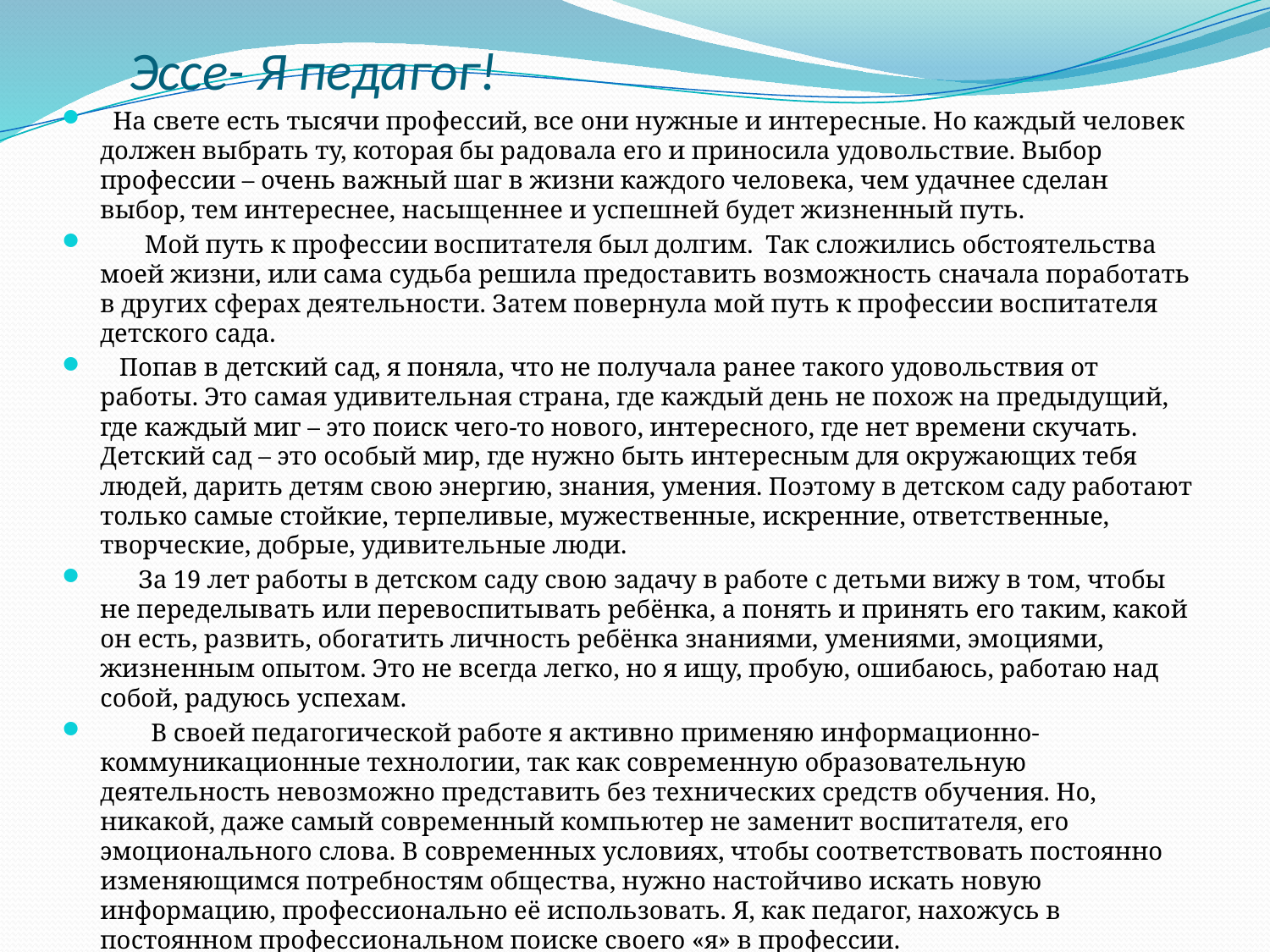

# Эссе- Я педагог!
  На свете есть тысячи профессий, все они нужные и интересные. Но каждый человек должен выбрать ту, которая бы радовала его и приносила удовольствие. Выбор профессии – очень важный шаг в жизни каждого человека, чем удачнее сделан выбор, тем интереснее, насыщеннее и успешней будет жизненный путь.
       Мой путь к профессии воспитателя был долгим.  Так сложились обстоятельства моей жизни, или сама судьба решила предоставить возможность сначала поработать в других сферах деятельности. Затем повернула мой путь к профессии воспитателя детского сада.
   Попав в детский сад, я поняла, что не получала ранее такого удовольствия от работы. Это самая удивительная страна, где каждый день не похож на предыдущий, где каждый миг – это поиск чего-то нового, интересного, где нет времени скучать. Детский сад – это особый мир, где нужно быть интересным для окружающих тебя людей, дарить детям свою энергию, знания, умения. Поэтому в детском саду работают только самые стойкие, терпеливые, мужественные, искренние, ответственные, творческие, добрые, удивительные люди.
      За 19 лет работы в детском саду свою задачу в работе с детьми вижу в том, чтобы не переделывать или перевоспитывать ребёнка, а понять и принять его таким, какой он есть, развить, обогатить личность ребёнка знаниями, умениями, эмоциями, жизненным опытом. Это не всегда легко, но я ищу, пробую, ошибаюсь, работаю над собой, радуюсь успехам.
        В своей педагогической работе я активно применяю информационно-коммуникационные технологии, так как современную образовательную деятельность невозможно представить без технических средств обучения. Но, никакой, даже самый современный компьютер не заменит воспитателя, его эмоционального слова. В современных условиях, чтобы соответствовать постоянно изменяющимся потребностям общества, нужно настойчиво искать новую информацию, профессионально её использовать. Я, как педагог, нахожусь в постоянном профессиональном поиске своего «я» в профессии.